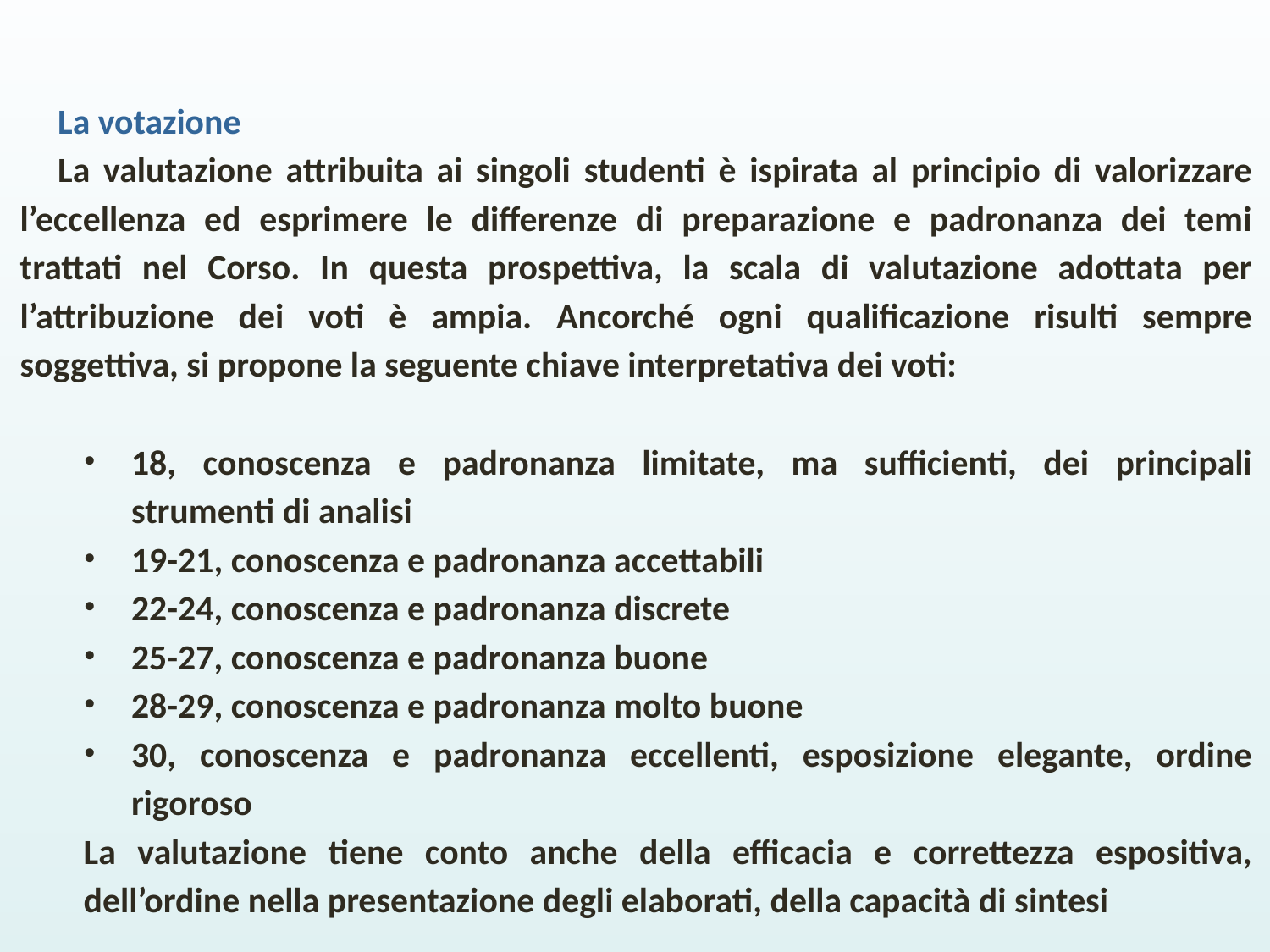

La votazione
La valutazione attribuita ai singoli studenti è ispirata al principio di valorizzare l’eccellenza ed esprimere le differenze di preparazione e padronanza dei temi trattati nel Corso. In questa prospettiva, la scala di valutazione adottata per l’attribuzione dei voti è ampia. Ancorché ogni qualificazione risulti sempre soggettiva, si propone la seguente chiave interpretativa dei voti:

18, conoscenza e padronanza limitate, ma sufficienti, dei principali strumenti di analisi
19-21, conoscenza e padronanza accettabili
22-24, conoscenza e padronanza discrete
25-27, conoscenza e padronanza buone
28-29, conoscenza e padronanza molto buone
30, conoscenza e padronanza eccellenti, esposizione elegante, ordine rigoroso
La valutazione tiene conto anche della efficacia e correttezza espositiva, dell’ordine nella presentazione degli elaborati, della capacità di sintesi